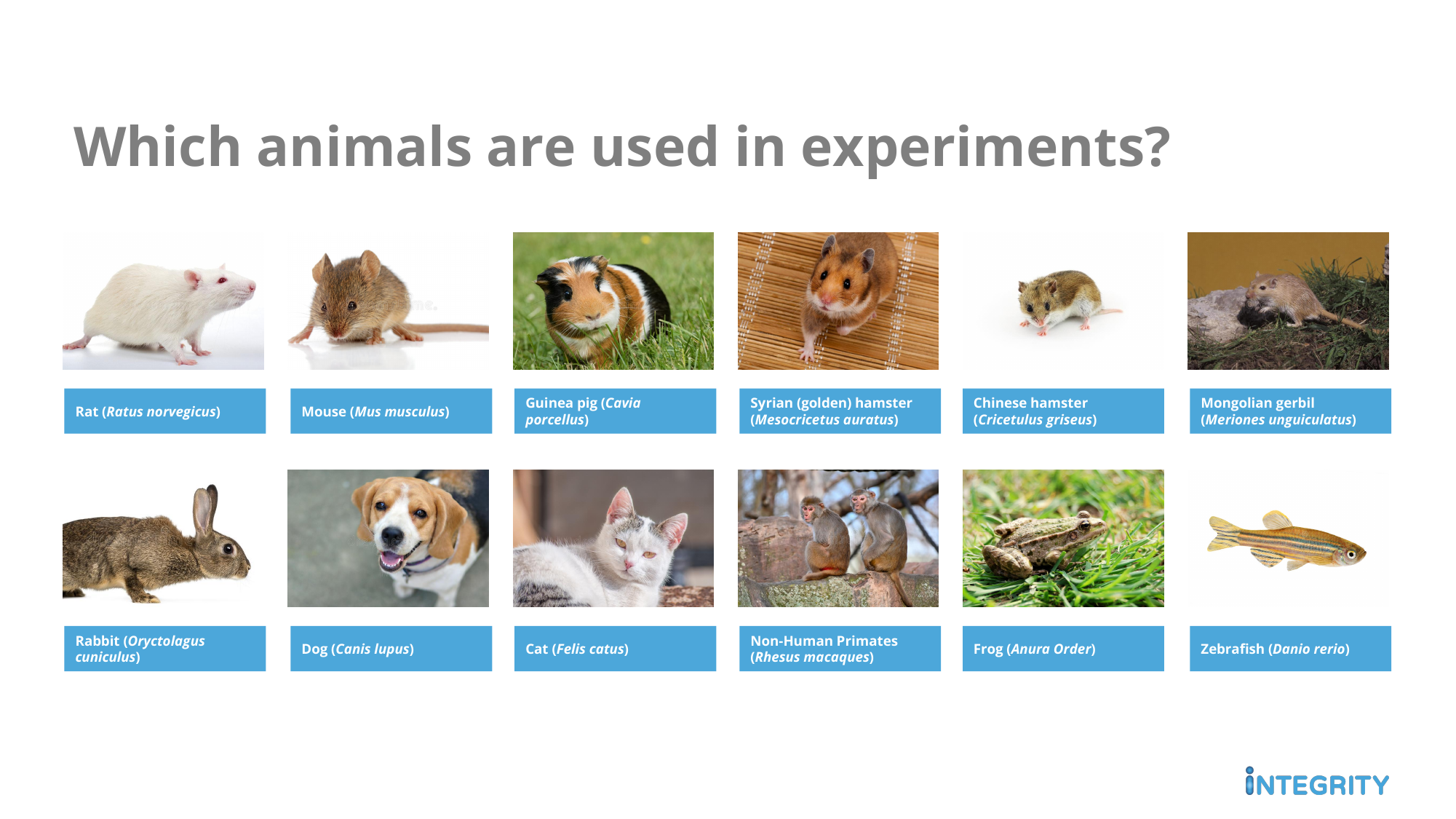

# Which animals are used in experiments?

Rat (Ratus norvegicus)
Mouse (Mus musculus)
Guinea pig (Cavia porcellus)
Syrian (golden) hamster (Mesocricetus auratus)
Chinese hamster (Cricetulus griseus)
Mongolian gerbil (Meriones unguiculatus)
Rabbit (Oryctolagus cuniculus)
Dog (Canis lupus)
Cat (Felis catus)
Non-Human Primates (Rhesus macaques)
Frog (Anura Order)
Zebrafish (Danio rerio)